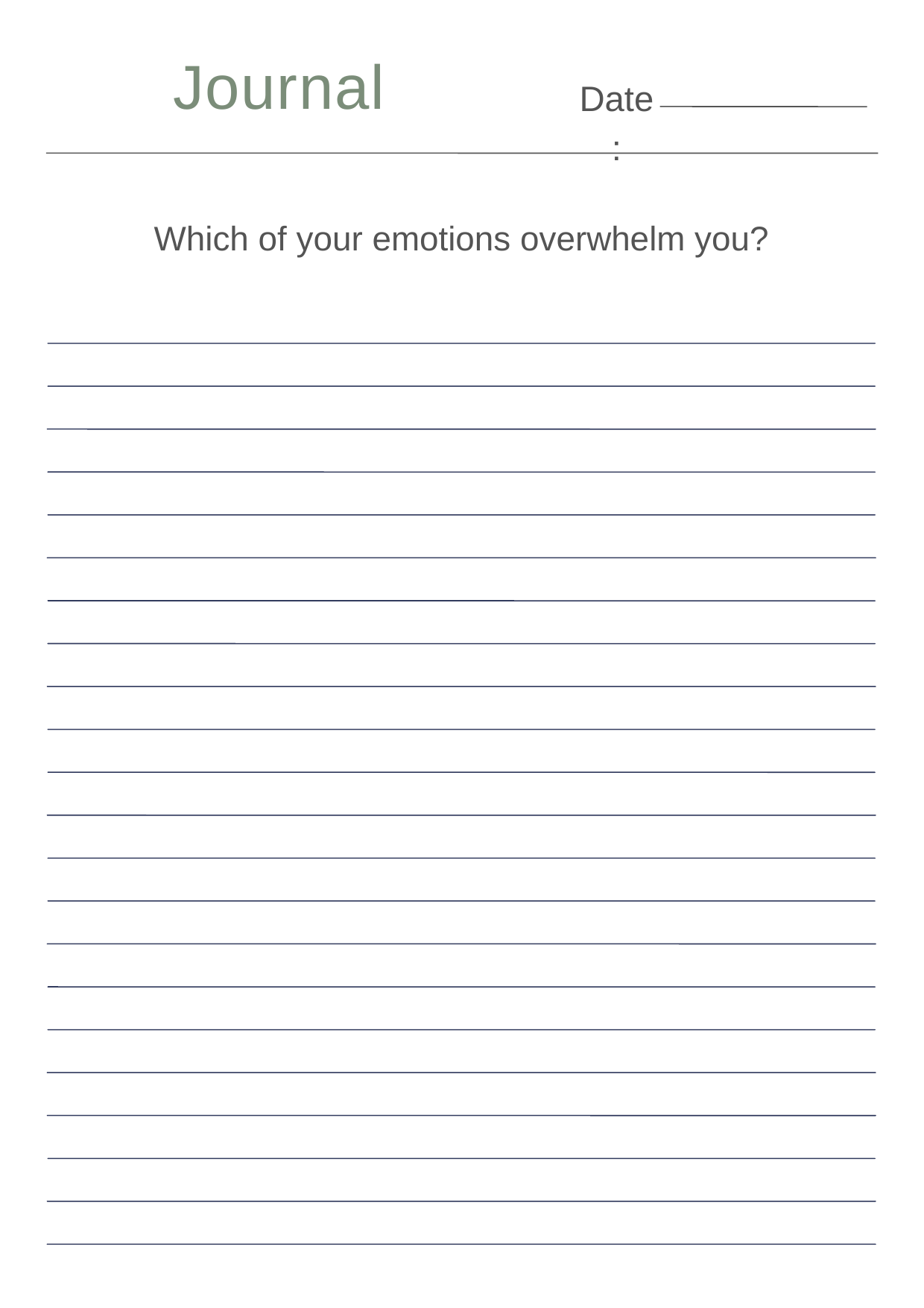

Journal
Date:

Which of your emotions overwhelm you?